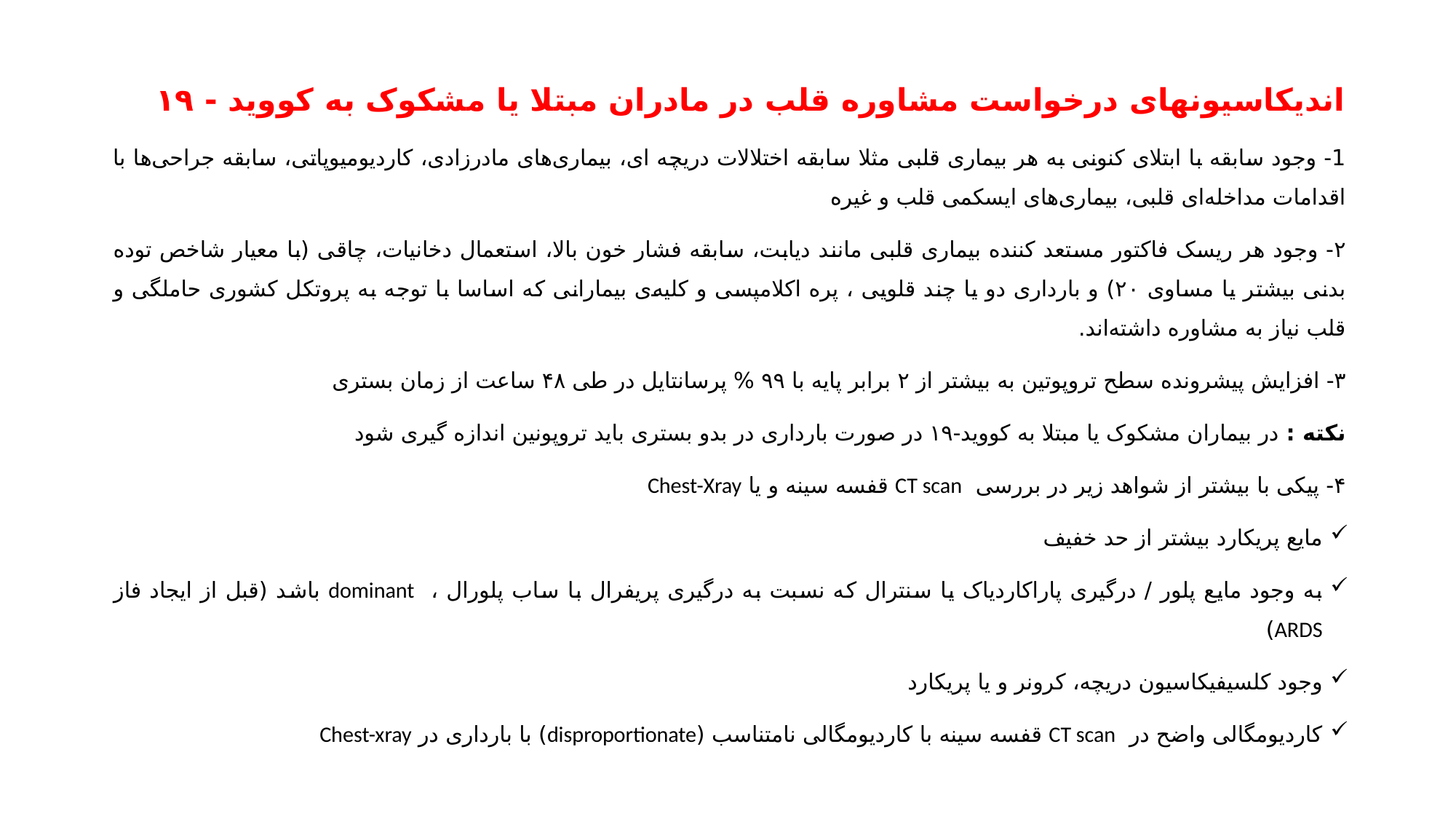

اندیکاسیونهای درخواست مشاوره قلب در مادران مبتلا یا مشکوک به کووید - ۱۹
1- وجود سابقه با ابتلای کنونی به هر بیماری قلبی مثلا سابقه اختلالات دریچه ای، بیماری‌های مادرزادی، کاردیومیوپاتی، سابقه جراحی‌ها با اقدامات مداخله‌ای قلبی، بیماری‌های ایسکمی قلب و غیره
٢- وجود هر ریسک فاکتور مستعد کننده بیماری قلبی مانند دیابت، سابقه فشار خون بالا، استعمال دخانیات، چاقی (با معیار شاخص توده بدنی بیشتر یا مساوی ۲۰) و بارداری دو یا چند قلویی ، پره اکلامپسی و کلیه‌ی بیمارانی که اساسا با توجه به پروتکل کشوری حاملگی و قلب نیاز به مشاوره داشته‌اند.
٣- افزایش پیشرونده سطح تروپوتین به بیشتر از ۲ برابر پایه با ۹۹ % پرسانتایل در طی ۴۸ ساعت از زمان بستری
نکته : در بیماران مشکوک یا مبتلا به کووید-۱۹ در صورت بارداری در بدو بستری باید تروپونین اندازه گیری شود
۴- پیکی با بیشتر از شواهد زیر در بررسی  CT scan قفسه سینه و یا Chest-Xray
مایع پریکارد بیشتر از حد خفیف
به وجود مایع پلور / درگیری پاراکاردیاک یا سنترال که نسبت به درگیری پریفرال با ساب پلورال ،  dominant باشد (قبل از ایجاد فاز ARDS)
وجود کلسیفیکاسیون دریچه، کرونر و یا پریکارد
کاردیومگالی واضح در  CT scan قفسه سینه با کاردیومگالی نامتناسب (disproportionate) با بارداری در Chest-xray